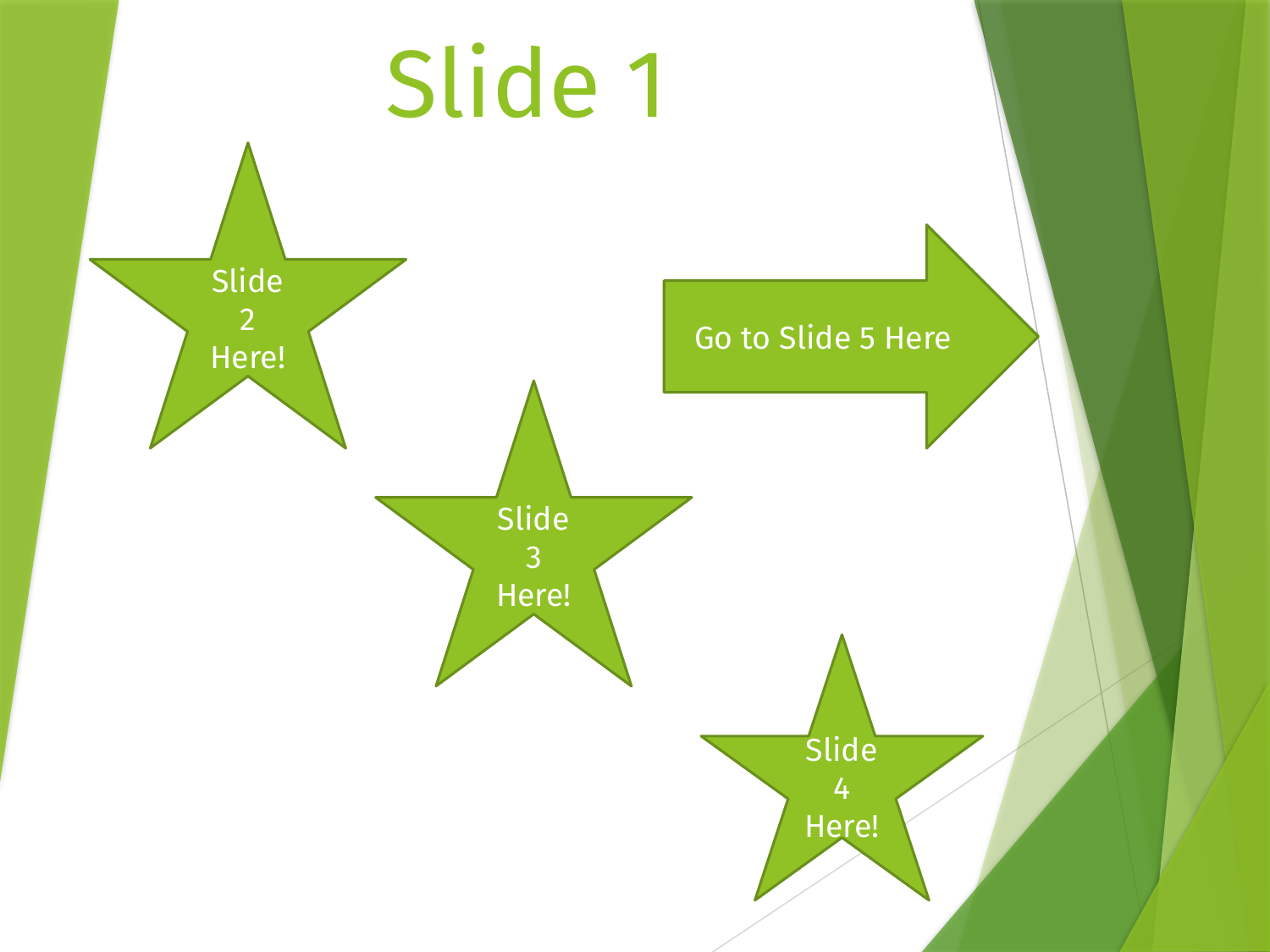

# Slide 1
Slide 2 Here!
Go to Slide 5 Here
Slide 3 Here!
Slide4 Here!